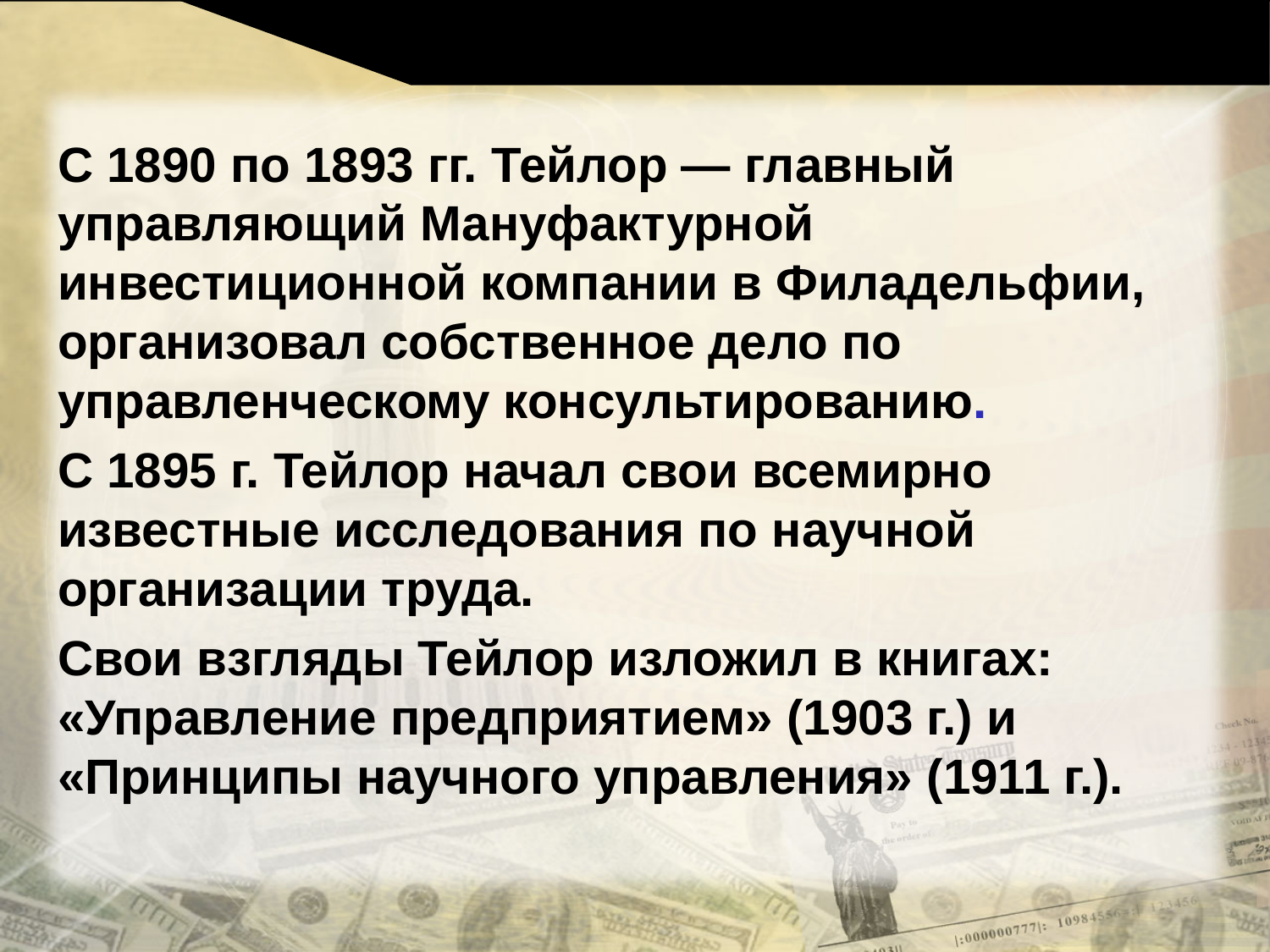

С 1890 по 1893 гг. Тейлор — главный управляющий Мануфактурной инвестиционной компании в Филадельфии, организовал собственное дело по управленческому консультированию.
С 1895 г. Тейлор начал свои всемирно известные исследования по научной организации труда.
Свои взгляды Тейлор изложил в книгах: «Управление предприятием» (1903 г.) и «Принципы научного управления» (1911 г.).